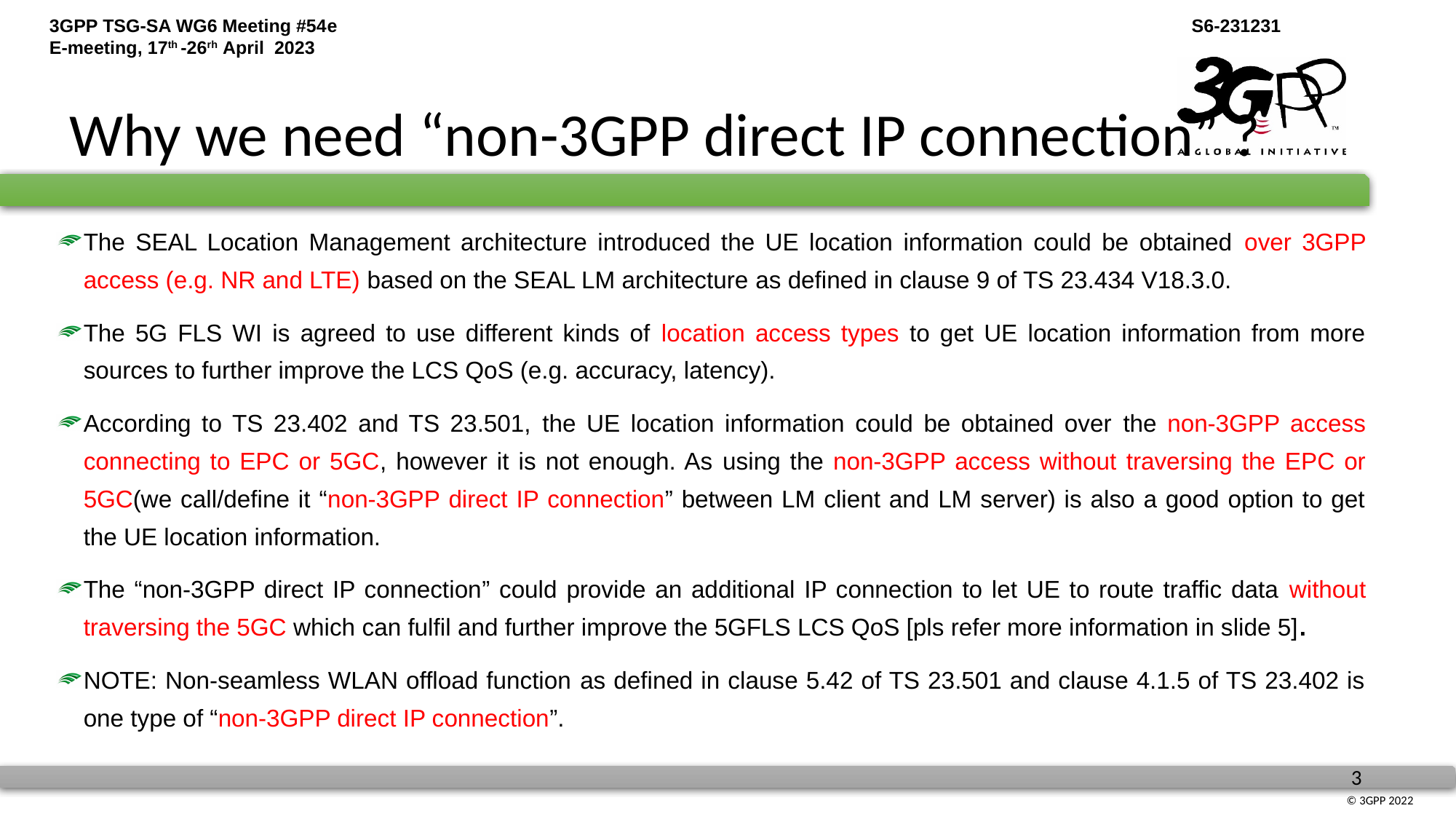

# Why we need “non-3GPP direct IP connection” ?
The SEAL Location Management architecture introduced the UE location information could be obtained over 3GPP access (e.g. NR and LTE) based on the SEAL LM architecture as defined in clause 9 of TS 23.434 V18.3.0.
The 5G FLS WI is agreed to use different kinds of location access types to get UE location information from more sources to further improve the LCS QoS (e.g. accuracy, latency).
According to TS 23.402 and TS 23.501, the UE location information could be obtained over the non-3GPP access connecting to EPC or 5GC, however it is not enough. As using the non-3GPP access without traversing the EPC or 5GC(we call/define it “non-3GPP direct IP connection” between LM client and LM server) is also a good option to get the UE location information.
The “non-3GPP direct IP connection” could provide an additional IP connection to let UE to route traffic data without traversing the 5GC which can fulfil and further improve the 5GFLS LCS QoS [pls refer more information in slide 5].
NOTE: Non-seamless WLAN offload function as defined in clause 5.42 of TS 23.501 and clause 4.1.5 of TS 23.402 is one type of “non-3GPP direct IP connection”.